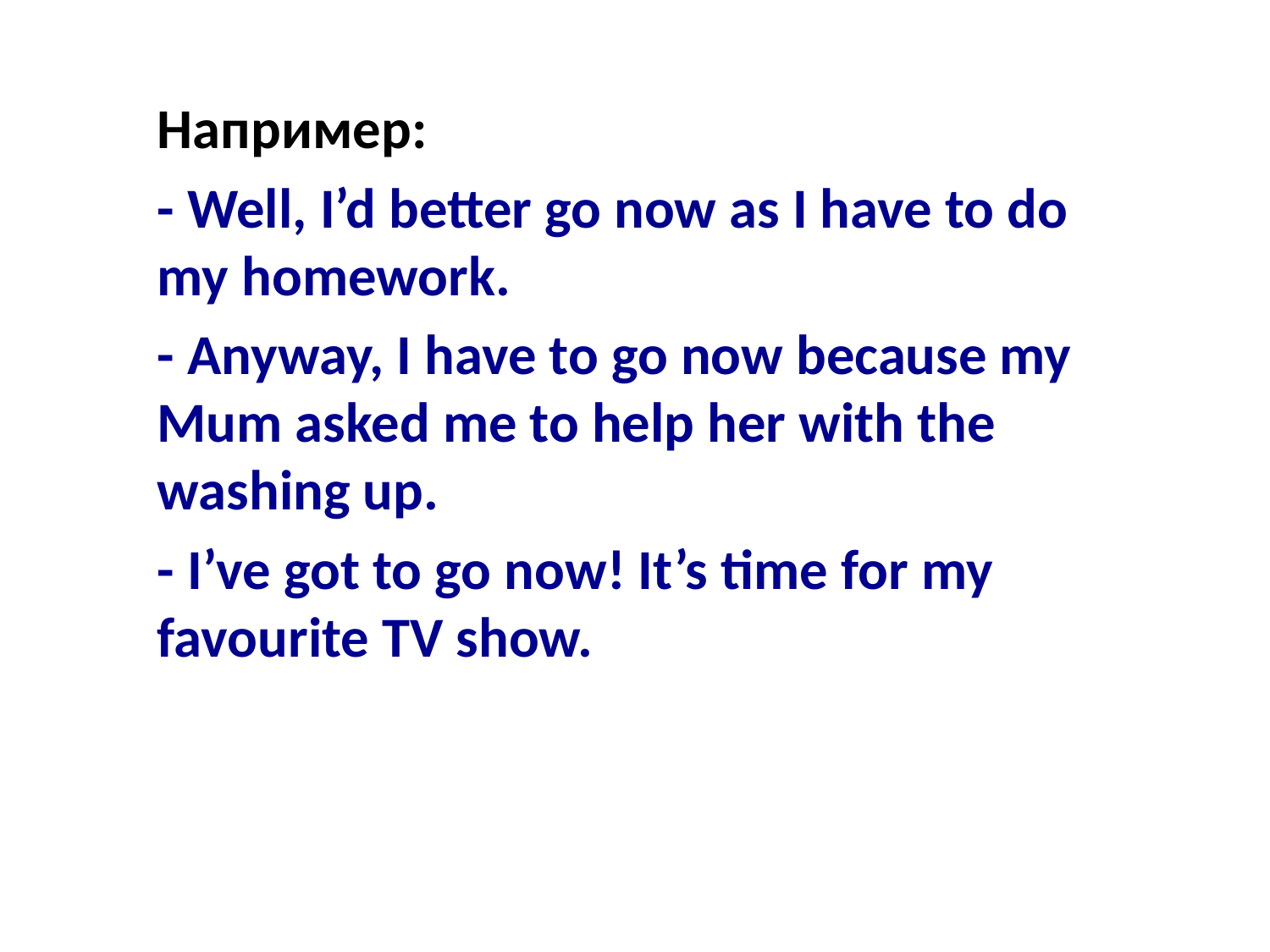

Например:
- Well, I’d better go now as I have to do my homework.
- Anyway, I have to go now because my Mum asked me to help her with the washing up.
- I’ve got to go now! It’s time for my favourite TV show.